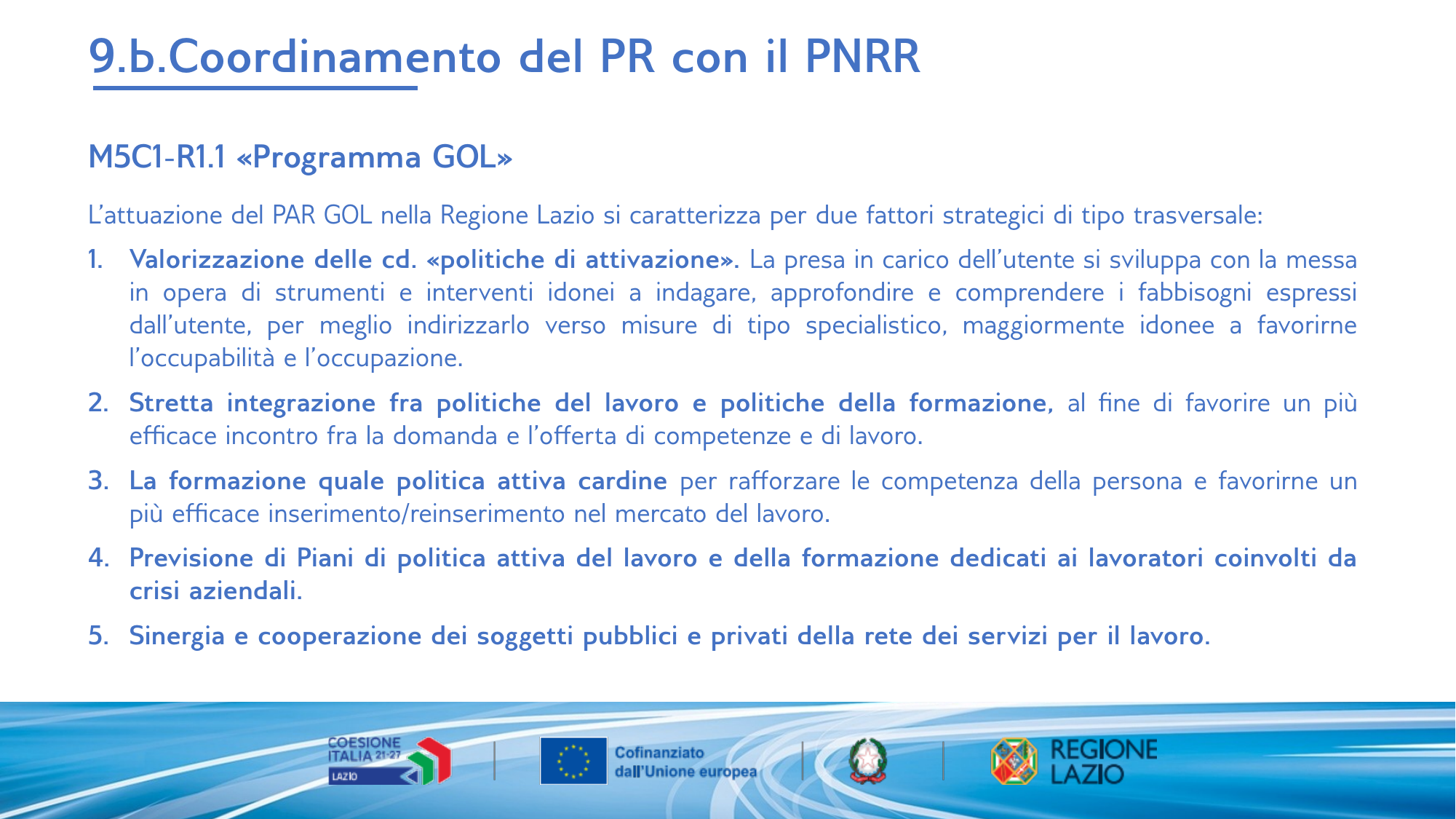

9.b.Coordinamento del PR con il PNRR
M5C1-R1.1 «Programma GOL»
L’attuazione del PAR GOL nella Regione Lazio si caratterizza per due fattori strategici di tipo trasversale:
Valorizzazione delle cd. «politiche di attivazione». La presa in carico dell’utente si sviluppa con la messa in opera di strumenti e interventi idonei a indagare, approfondire e comprendere i fabbisogni espressi dall’utente, per meglio indirizzarlo verso misure di tipo specialistico, maggiormente idonee a favorirne l’occupabilità e l’occupazione.
Stretta integrazione fra politiche del lavoro e politiche della formazione, al fine di favorire un più efficace incontro fra la domanda e l’offerta di competenze e di lavoro.
La formazione quale politica attiva cardine per rafforzare le competenza della persona e favorirne un più efficace inserimento/reinserimento nel mercato del lavoro.
Previsione di Piani di politica attiva del lavoro e della formazione dedicati ai lavoratori coinvolti da crisi aziendali.
Sinergia e cooperazione dei soggetti pubblici e privati della rete dei servizi per il lavoro.